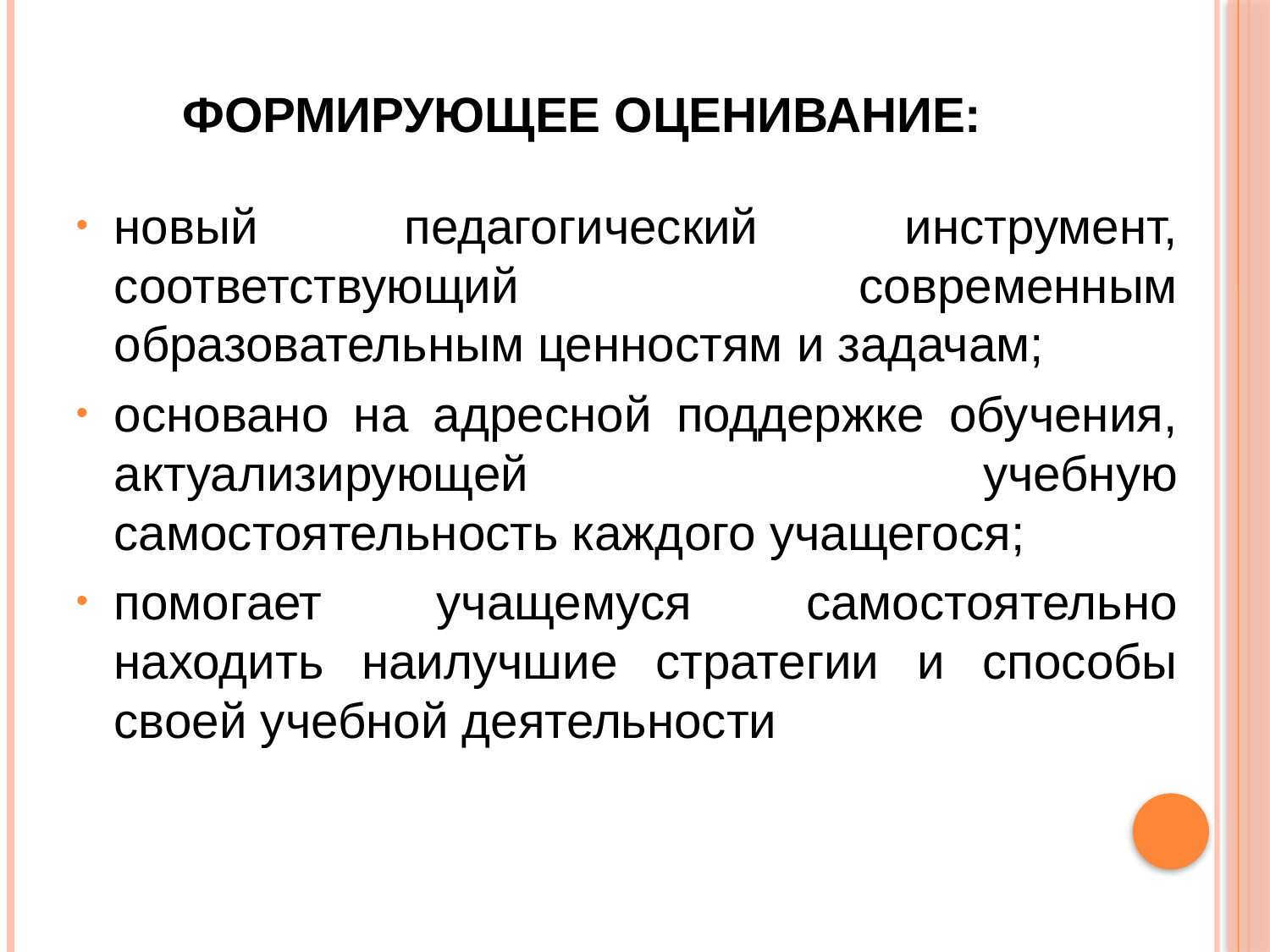

# Формирующее оценивание:
новый педагогический инструмент, соответствующий современным образовательным ценностям и задачам;
основано на адресной поддержке обучения, актуализирующей учебную самостоятельность каждого учащегося;
помогает учащемуся самостоятельно находить наилучшие стратегии и способы своей учебной деятельности